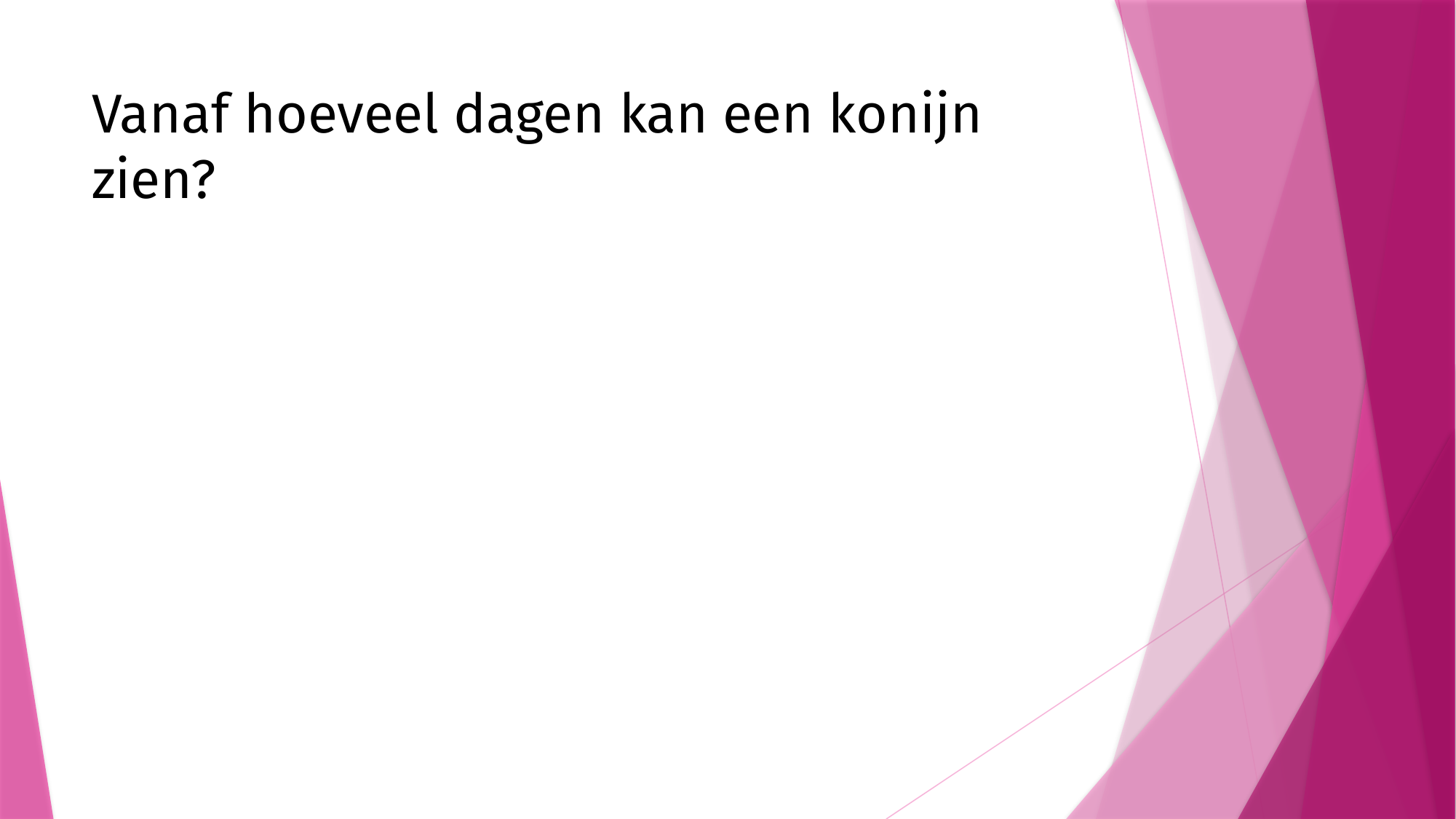

# Vanaf hoeveel dagen kan een konijn zien?